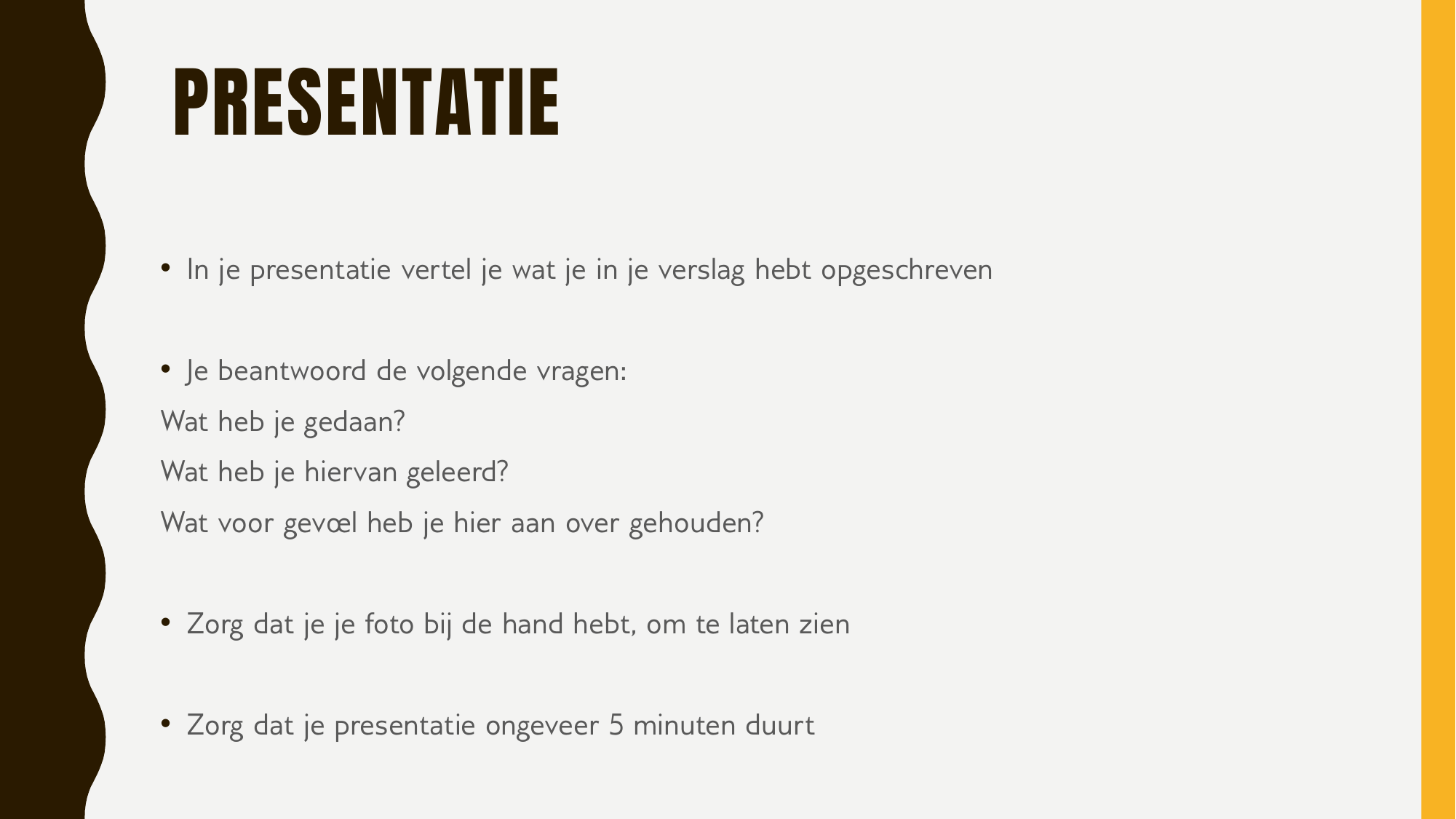

# Presentatie
In je presentatie vertel je wat je in je verslag hebt opgeschreven

Je beantwoord de volgende vragen:
Wat heb je gedaan?
Wat heb je hiervan geleerd?
Wat voor gevoel heb je hier aan over gehouden?

Zorg dat je je foto bij de hand hebt, om te laten zien

Zorg dat je presentatie ongeveer 5 minuten duurt